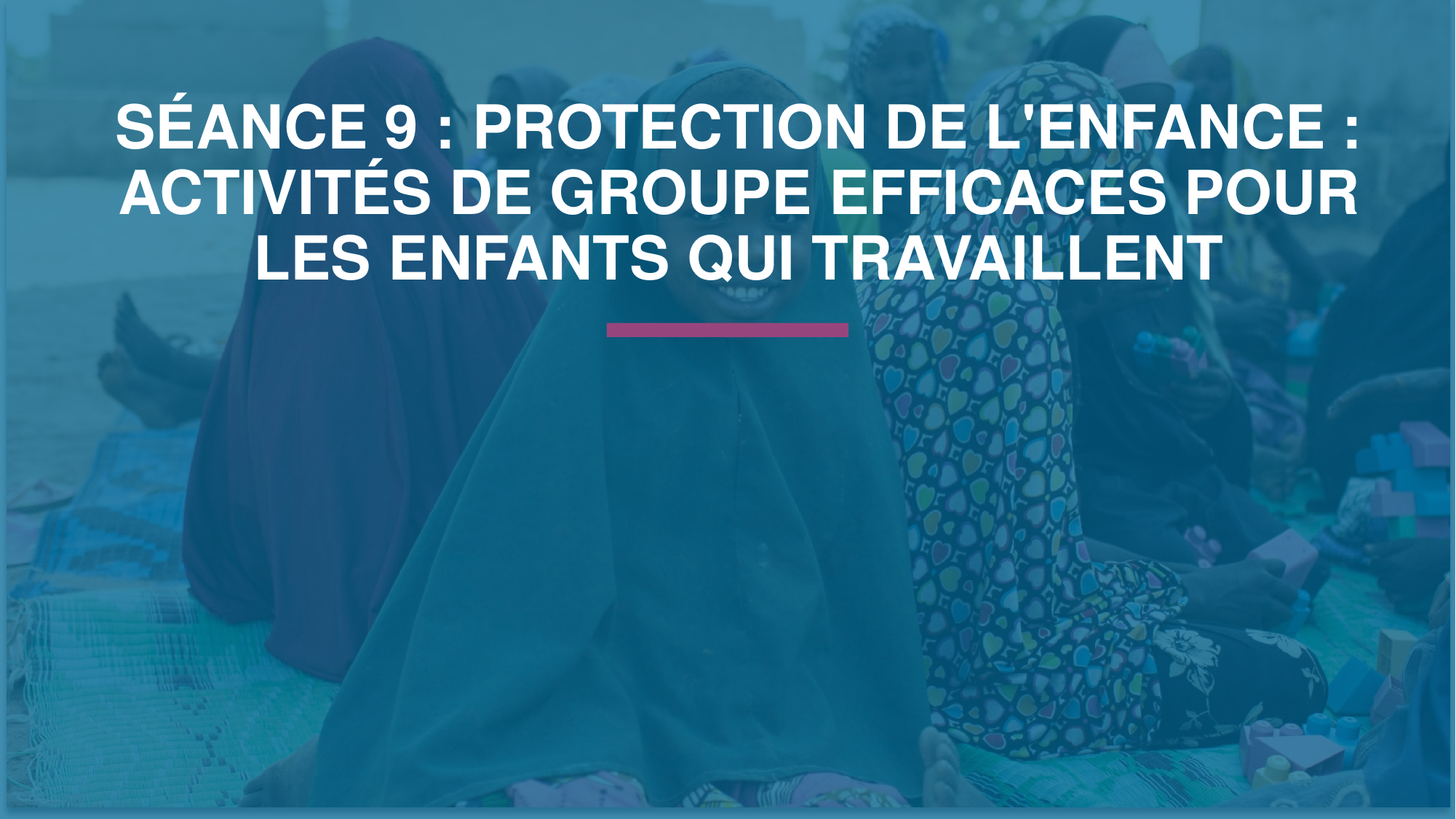

SÉANCE 9 : PROTECTION DE L'ENFANCE : ACTIVITÉS DE GROUPE EFFICACES POUR LES ENFANTS QUI TRAVAILLENT